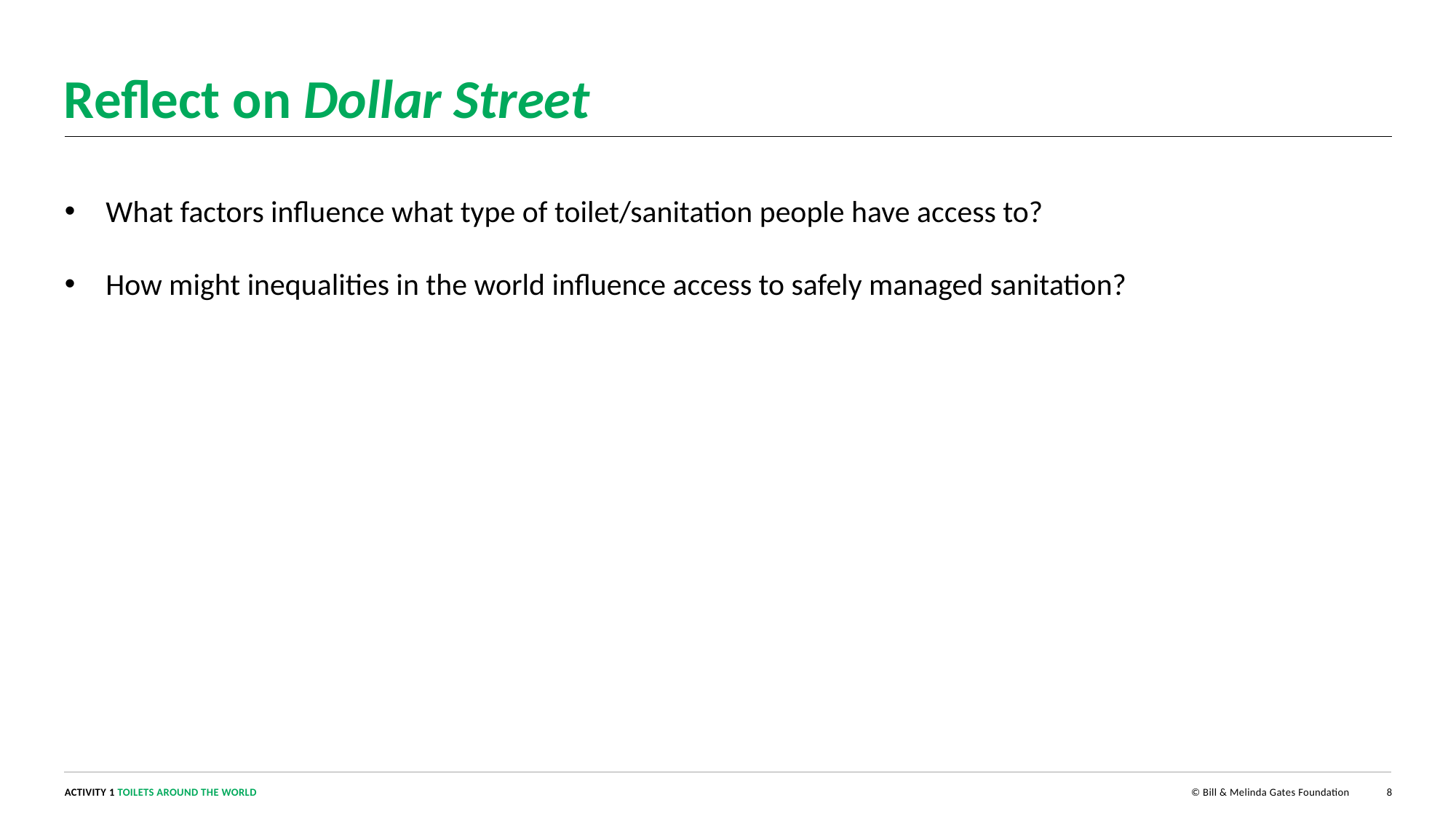

# Reflect on Dollar Street
What factors influence what type of toilet/sanitation people have access to?

How might inequalities in the world influence access to safely managed sanitation?

8
ACTIVITY 1 TOILETS AROUND THE WORLD